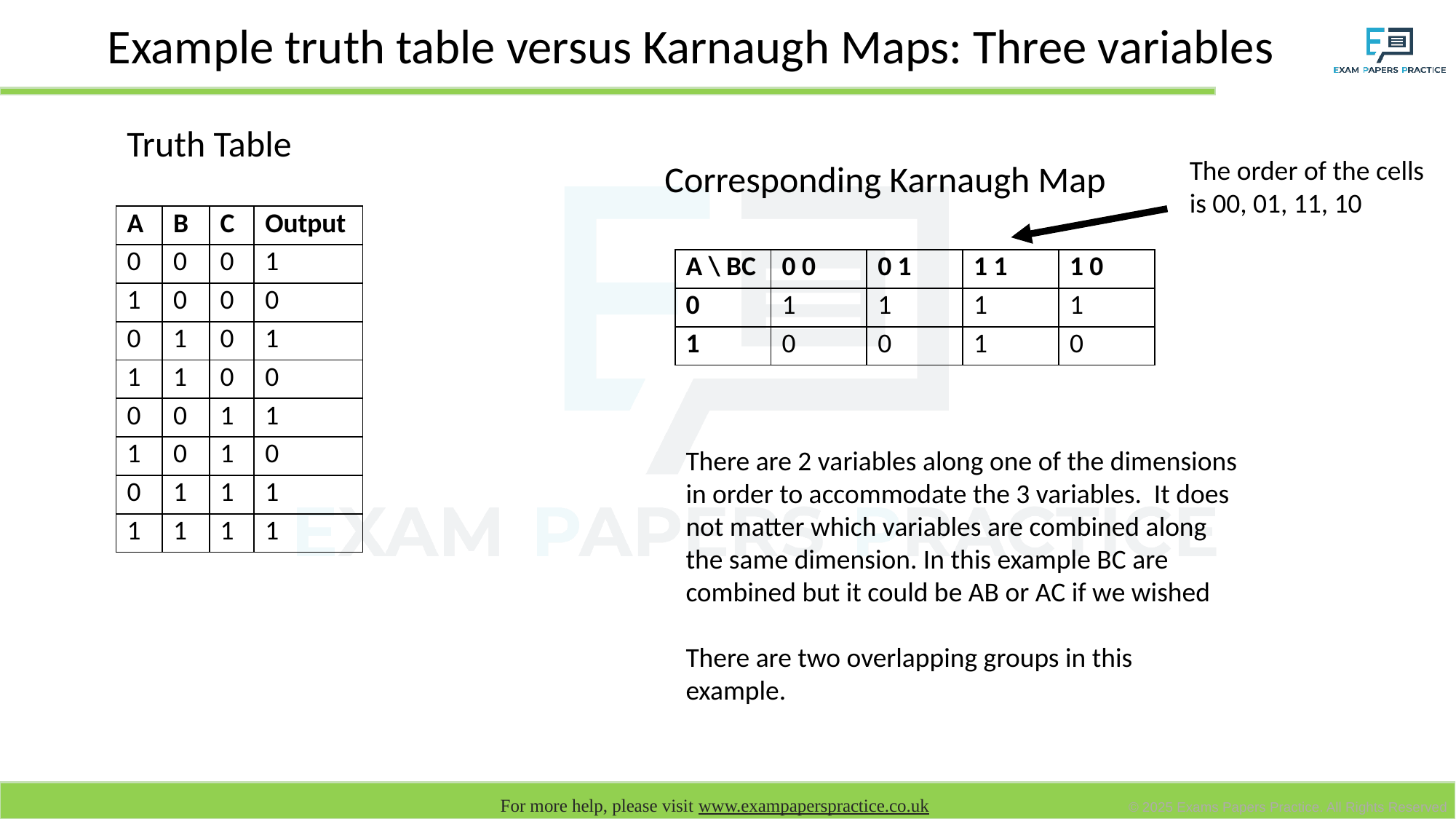

# Example truth table versus Karnaugh Maps: Three variables
Truth Table
The order of the cells is 00, 01, 11, 10
Corresponding Karnaugh Map
| A | B | C | Output |
| --- | --- | --- | --- |
| 0 | 0 | 0 | 1 |
| 1 | 0 | 0 | 0 |
| 0 | 1 | 0 | 1 |
| 1 | 1 | 0 | 0 |
| 0 | 0 | 1 | 1 |
| 1 | 0 | 1 | 0 |
| 0 | 1 | 1 | 1 |
| 1 | 1 | 1 | 1 |
| A \ BC | 0 0 | 0 1 | 1 1 | 1 0 |
| --- | --- | --- | --- | --- |
| 0 | 1 | 1 | 1 | 1 |
| 1 | 0 | 0 | 1 | 0 |
There are 2 variables along one of the dimensions in order to accommodate the 3 variables.  It does not matter which variables are combined along the same dimension. In this example BC are combined but it could be AB or AC if we wished

There are two overlapping groups in this example.